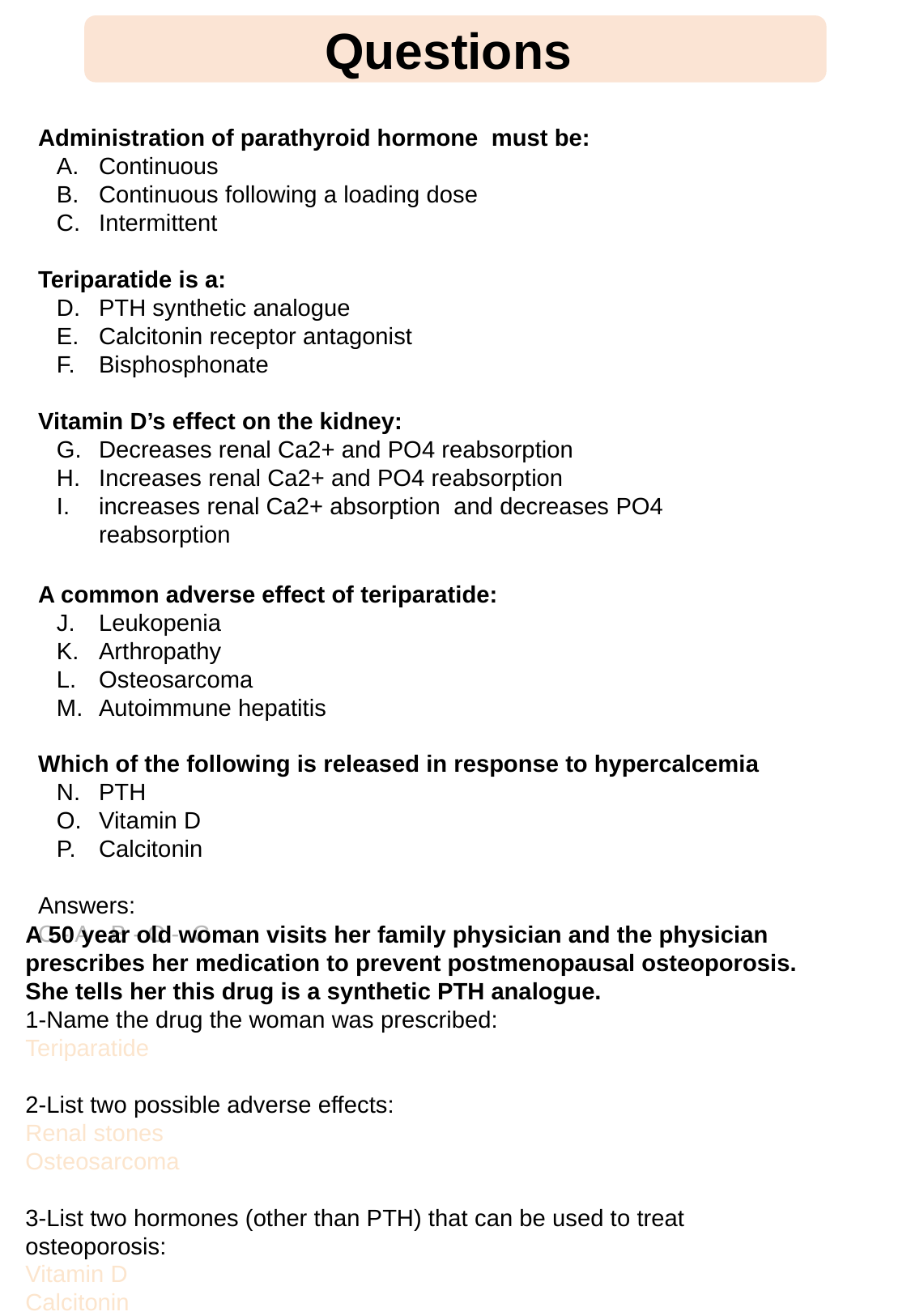

Questions

Administration of parathyroid hormone  must be:
Continuous
Continuous following a loading dose
Intermittent

Teriparatide is a:
PTH synthetic analogue
Calcitonin receptor antagonist
Bisphosphonate

Vitamin D’s effect on the kidney:
Decreases renal Ca2+ and PO4 reabsorption
Increases renal Ca2+ and PO4 reabsorption
increases renal Ca2+ absorption  and decreases PO4 reabsorption

A common adverse effect of teriparatide:
Leukopenia
Arthropathy
Osteosarcoma
Autoimmune hepatitis

Which of the following is released in response to hypercalcemia
PTH
Vitamin D
Calcitonin

Answers:
C - A - B - C -  C
A 50 year old woman visits her family physician and the physician prescribes her medication to prevent postmenopausal osteoporosis. She tells her this drug is a synthetic PTH analogue.
1-Name the drug the woman was prescribed:
Teriparatide

2-List two possible adverse effects:
Renal stones
Osteosarcoma

3-List two hormones (other than PTH) that can be used to treat osteoporosis:
Vitamin D
Calcitonin